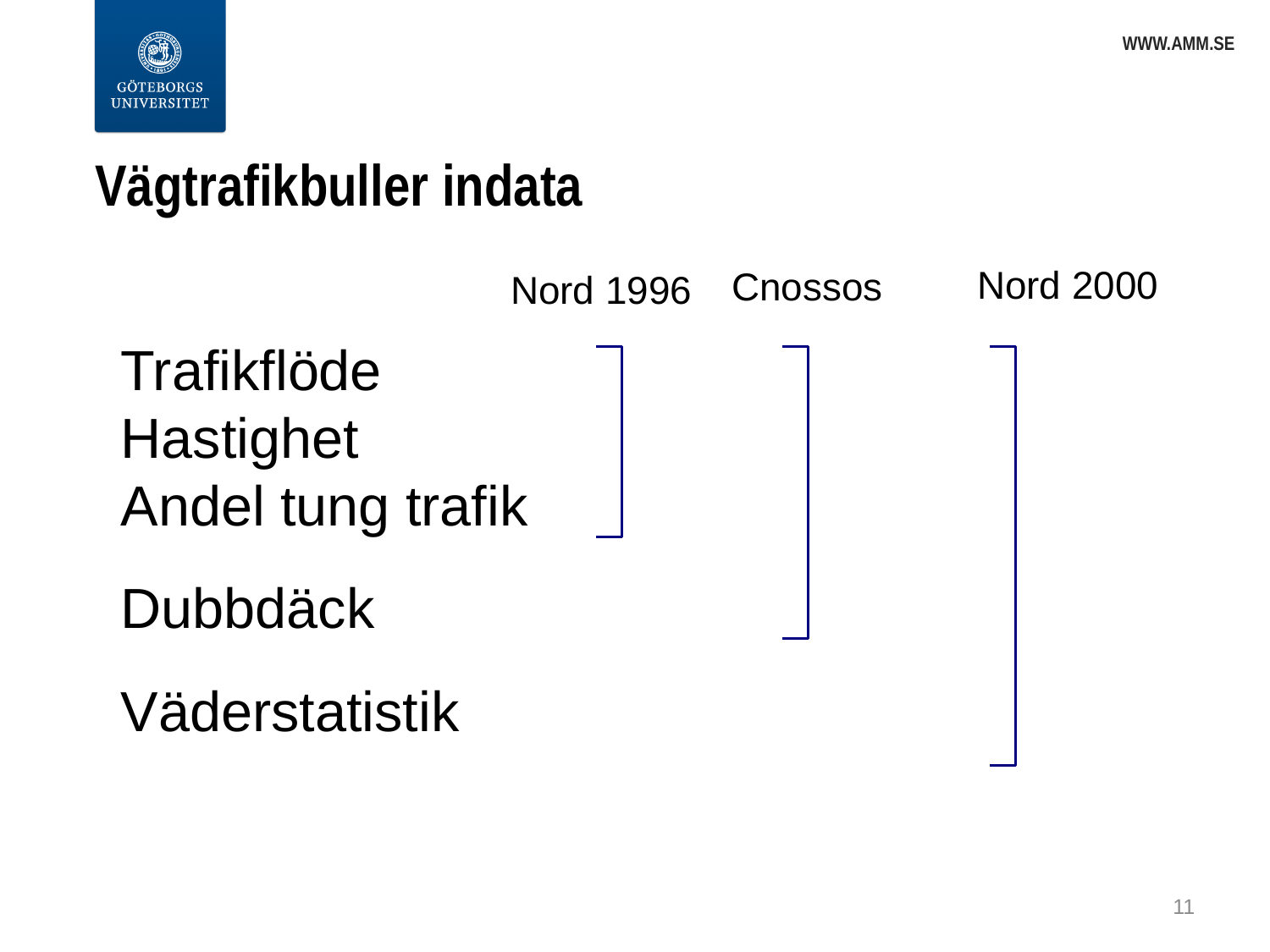

www.amm.se
# Vägtrafikbuller indata
Nord 2000
Cnossos
Nord 1996
Trafikflöde
Hastighet
Andel tung trafik
Dubbdäck
Väderstatistik

11